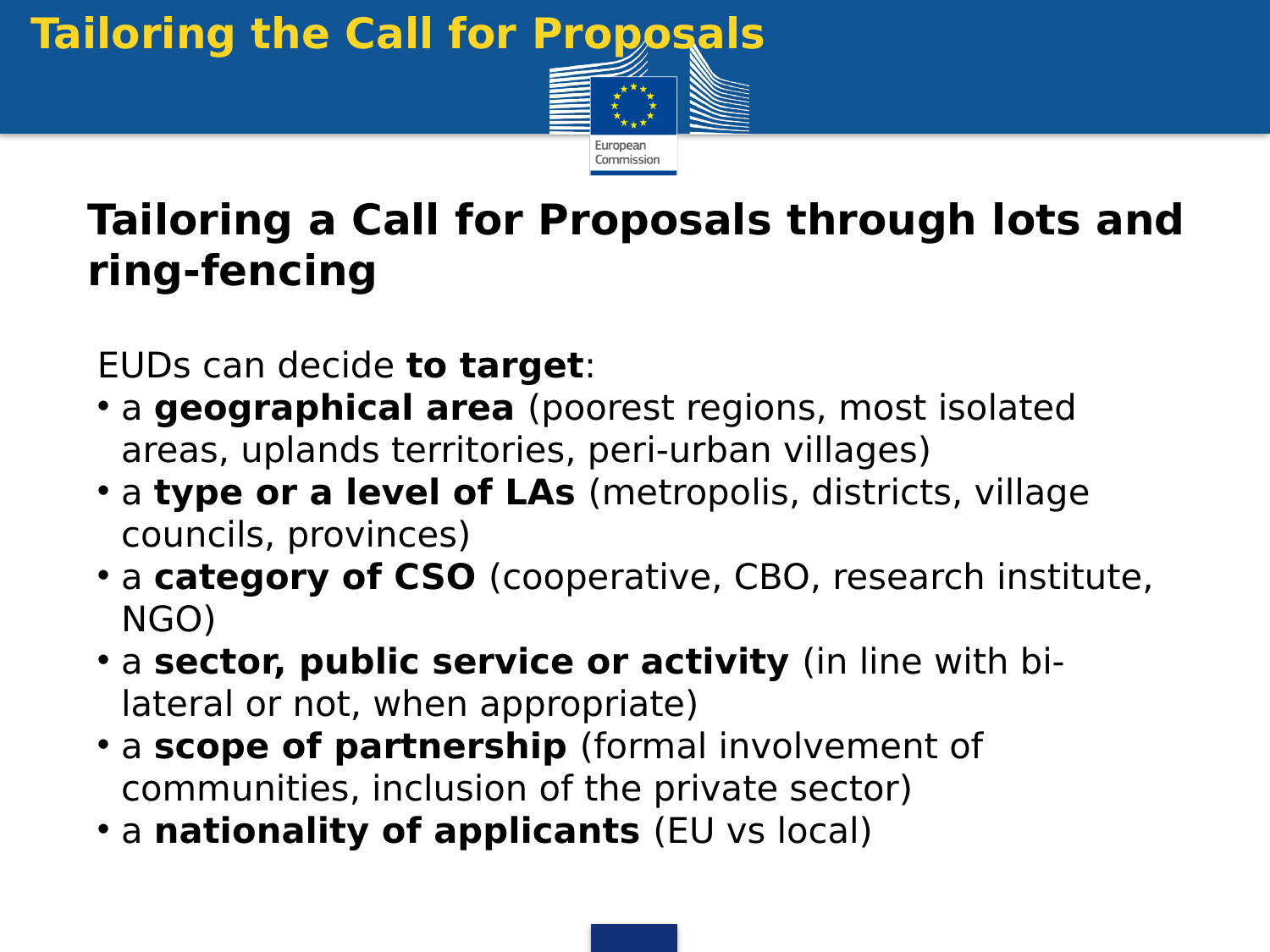

Tailoring the Call for Proposals
Tailoring a Call for Proposals through lots and ring-fencing
EUDs can decide to target:
a geographical area (poorest regions, most isolated areas, uplands territories, peri-urban villages)
a type or a level of LAs (metropolis, districts, village councils, provinces)
a category of CSO (cooperative, CBO, research institute, NGO)
a sector, public service or activity (in line with bi-lateral or not, when appropriate)
a scope of partnership (formal involvement of communities, inclusion of the private sector)
a nationality of applicants (EU vs local)